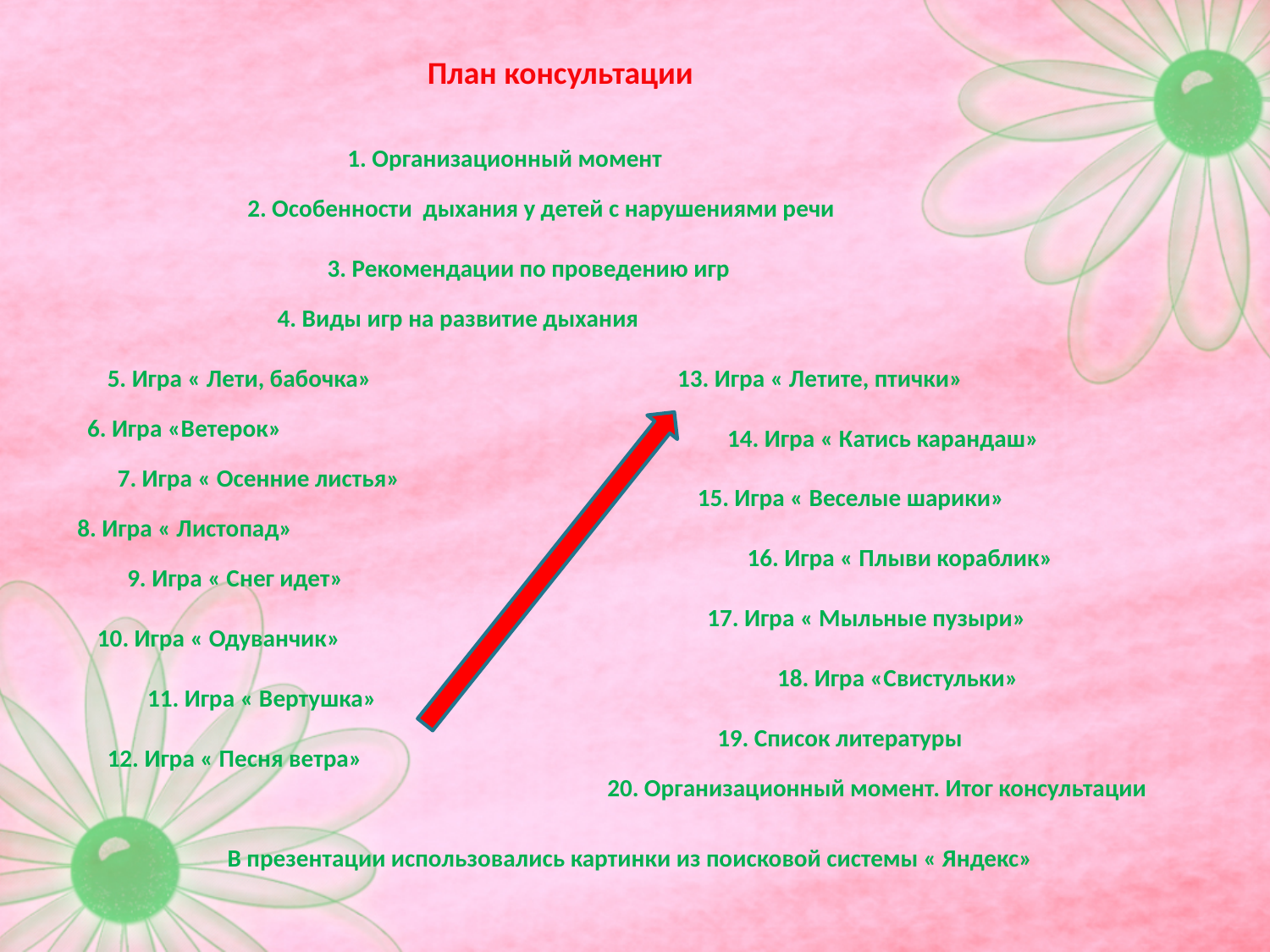

План консультации
1. Организационный момент
2. Особенности  дыхания у детей с нарушениями речи
3. Рекомендации по проведению игр
4. Виды игр на развитие дыхания
5. Игра « Лети, бабочка»
13. Игра « Летите, птички»
6. Игра «Ветерок»
14. Игра « Катись карандаш»
7. Игра « Осенние листья»
15. Игра « Веселые шарики»
8. Игра « Листопад»
16. Игра « Плыви кораблик»

9. Игра « Снег идет»
17. Игра « Мыльные пузыри»
10. Игра « Одуванчик»
18. Игра «Свистульки»
11. Игра « Вертушка»
19. Список литературы
12. Игра « Песня ветра»
20. Организационный момент. Итог консультации
В презентации использовались картинки из поисковой системы « Яндекс»